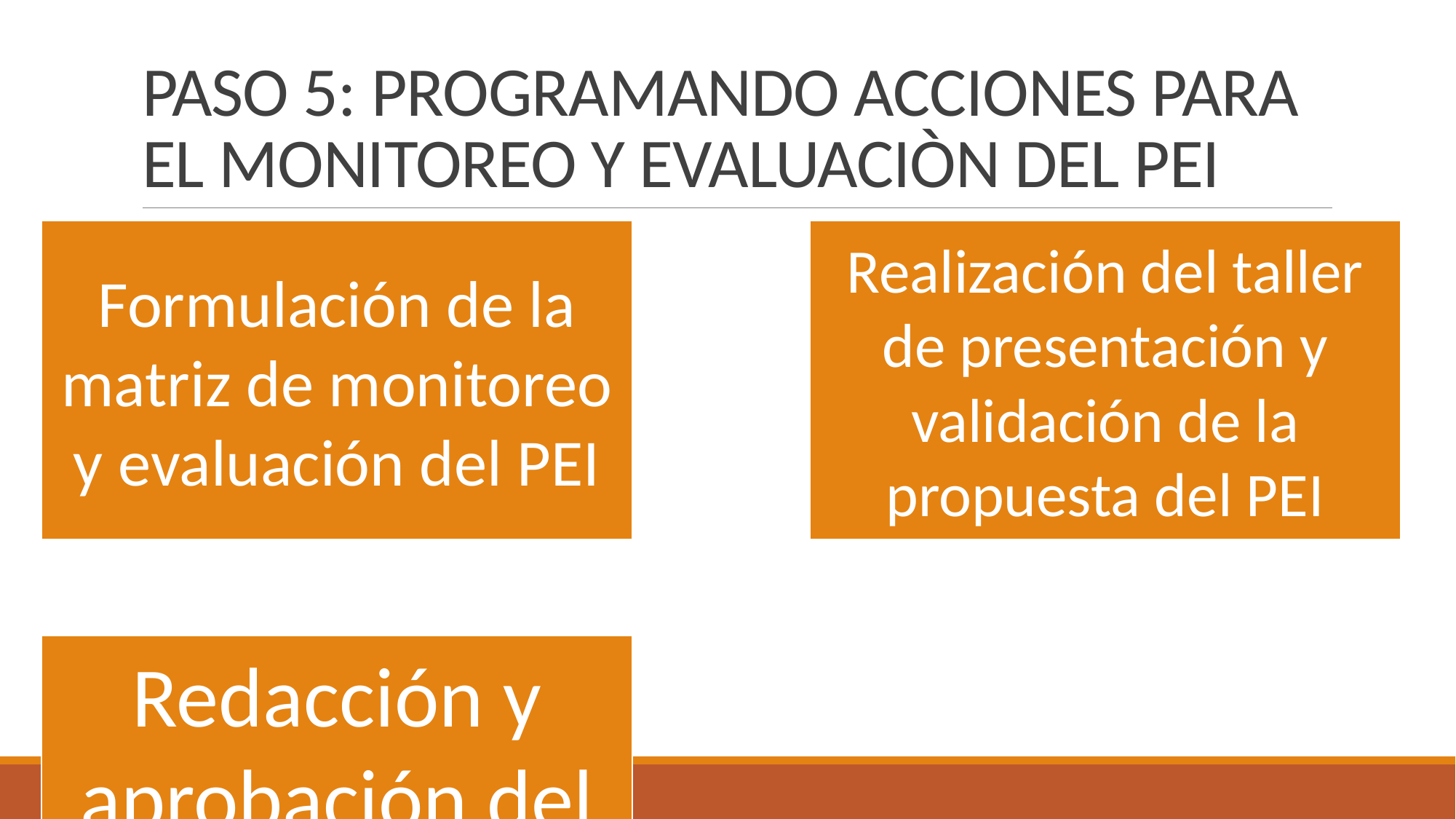

# PASO 5: PROGRAMANDO ACCIONES PARA EL MONITOREO Y EVALUACIÒN DEL PEI
Formulación de la matriz de monitoreo y evaluación del PEI
Realización del taller de presentación y validación de la propuesta del PEI